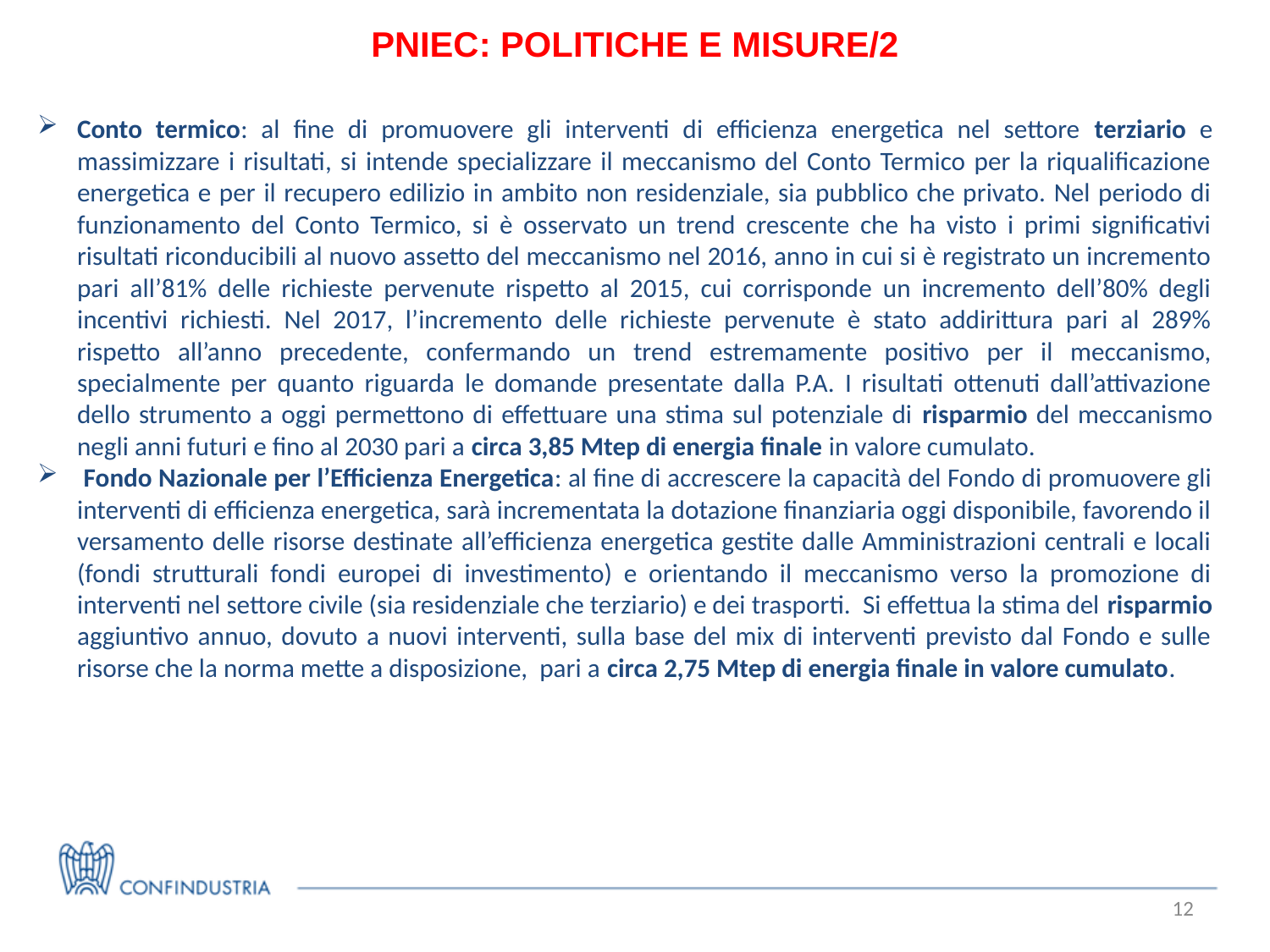

PNIEC: POLITICHE E MISURE/2
Conto termico: al fine di promuovere gli interventi di efficienza energetica nel settore terziario e massimizzare i risultati, si intende specializzare il meccanismo del Conto Termico per la riqualificazione energetica e per il recupero edilizio in ambito non residenziale, sia pubblico che privato. Nel periodo di funzionamento del Conto Termico, si è osservato un trend crescente che ha visto i primi significativi risultati riconducibili al nuovo assetto del meccanismo nel 2016, anno in cui si è registrato un incremento pari all’81% delle richieste pervenute rispetto al 2015, cui corrisponde un incremento dell’80% degli incentivi richiesti. Nel 2017, l’incremento delle richieste pervenute è stato addirittura pari al 289% rispetto all’anno precedente, confermando un trend estremamente positivo per il meccanismo, specialmente per quanto riguarda le domande presentate dalla P.A. I risultati ottenuti dall’attivazione dello strumento a oggi permettono di effettuare una stima sul potenziale di risparmio del meccanismo negli anni futuri e fino al 2030 pari a circa 3,85 Mtep di energia finale in valore cumulato.
 Fondo Nazionale per l’Efficienza Energetica: al fine di accrescere la capacità del Fondo di promuovere gli interventi di efficienza energetica, sarà incrementata la dotazione finanziaria oggi disponibile, favorendo il versamento delle risorse destinate all’efficienza energetica gestite dalle Amministrazioni centrali e locali (fondi strutturali fondi europei di investimento) e orientando il meccanismo verso la promozione di interventi nel settore civile (sia residenziale che terziario) e dei trasporti.  Si effettua la stima del risparmio aggiuntivo annuo, dovuto a nuovi interventi, sulla base del mix di interventi previsto dal Fondo e sulle risorse che la norma mette a disposizione,  pari a circa 2,75 Mtep di energia finale in valore cumulato.

12